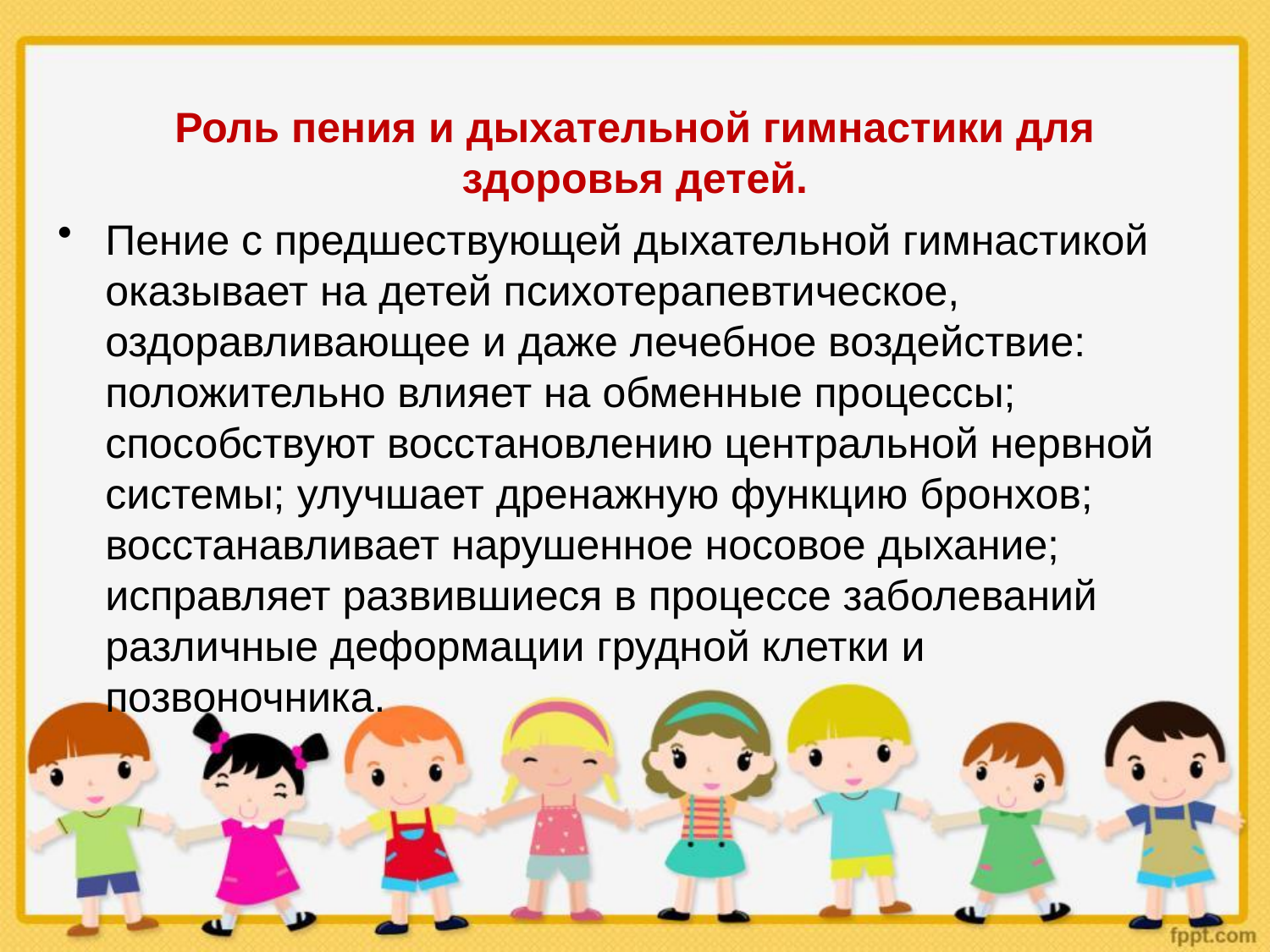

# Роль пения и дыхательной гимнастики для здоровья детей.
Пение с предшествующей дыхательной гимнастикой оказывает на детей психотерапевтическое, оздоравливающее и даже лечебное воздействие: положительно влияет на обменные процессы; способствуют восстановлению центральной нервной системы; улучшает дренажную функцию бронхов; восстанавливает нарушенное носовое дыхание; исправляет развившиеся в процессе заболеваний различные деформации грудной клетки и позвоночника.